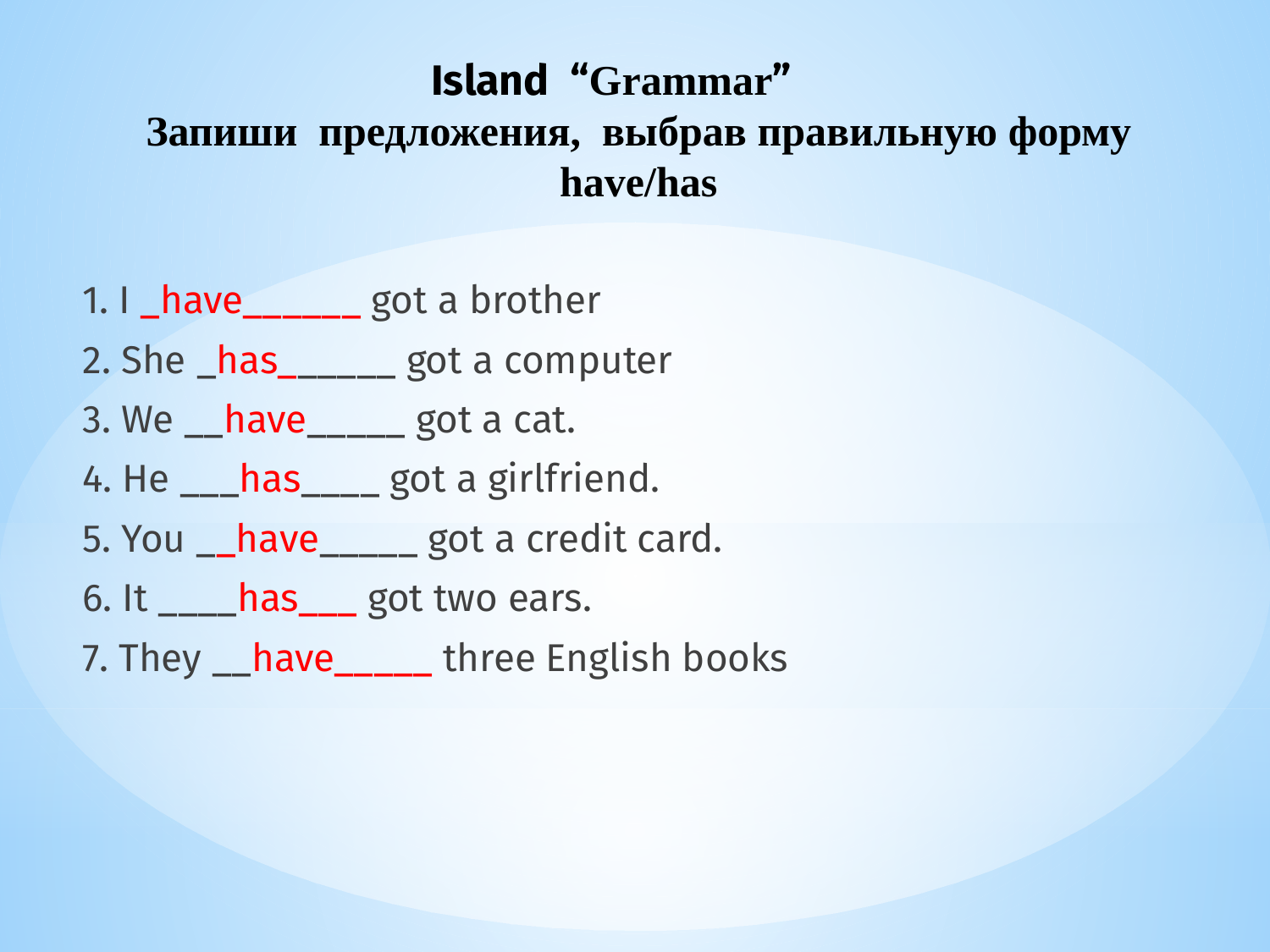

# Island  “Grammar” Запиши  предложения,  выбрав правильную форму have/has
1. I _have______ got a brother
2. She _has______ got a computer
3. We __have_____ got a cat.
4. He ___has____ got a girlfriend.
5. You __have_____ got a credit card.
6. It ____has___ got two ears.
7. They __have_____ three English books